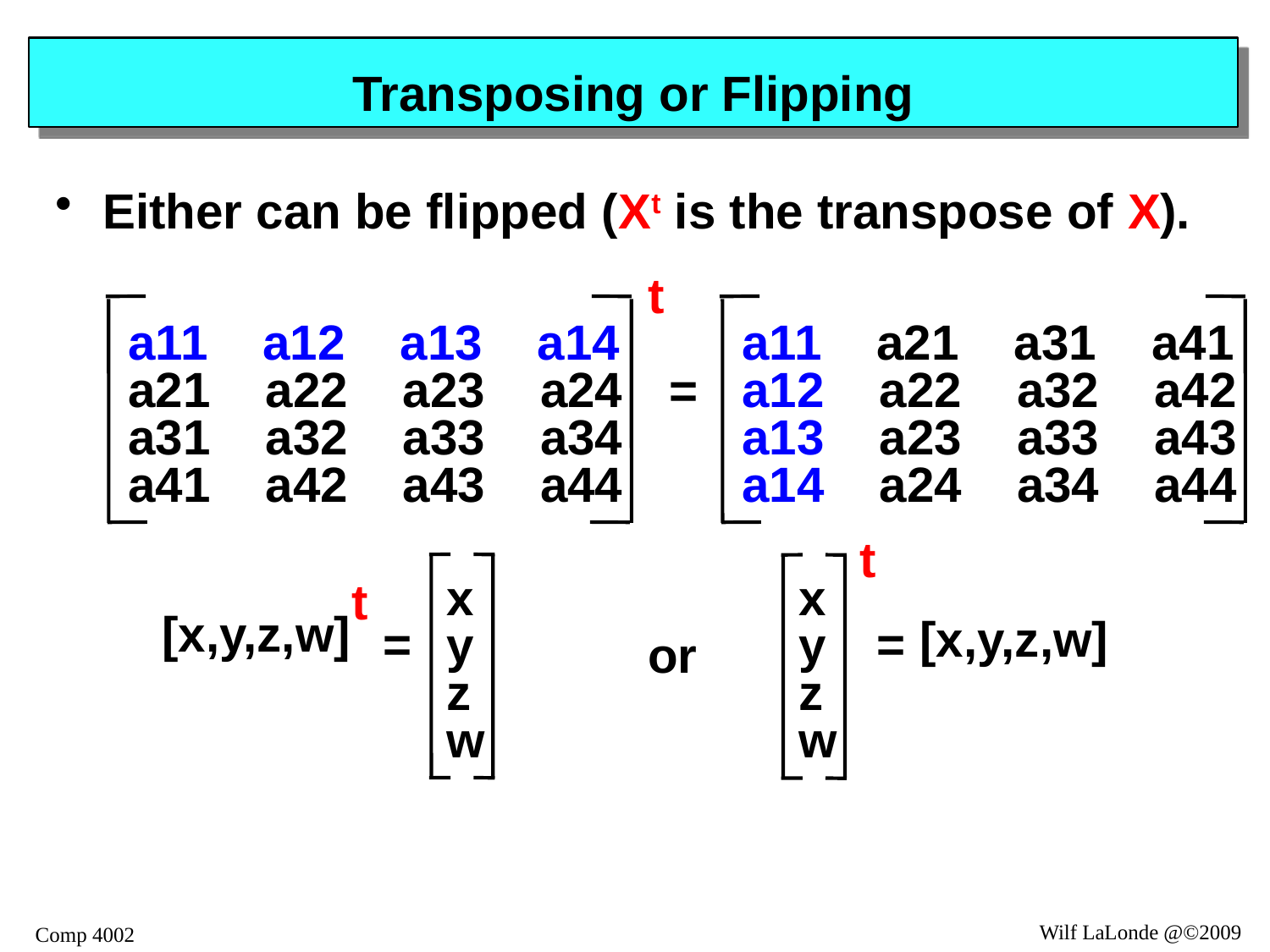

# Transposing or Flipping
Either can be flipped (Xt is the transpose of X).
t

a11    a12    a13    a14
a21    a22    a23    a24
a31    a32    a33    a34
a41    a42    a43    a44

a11    a21    a31    a41
a12    a22    a32    a42
a13    a23    a33    a43
a14    a24    a34    a44
=
t

t
x
y
z
w
x
y
z
w
[x,y,z,w]
[x,y,z,w]
=
=
or